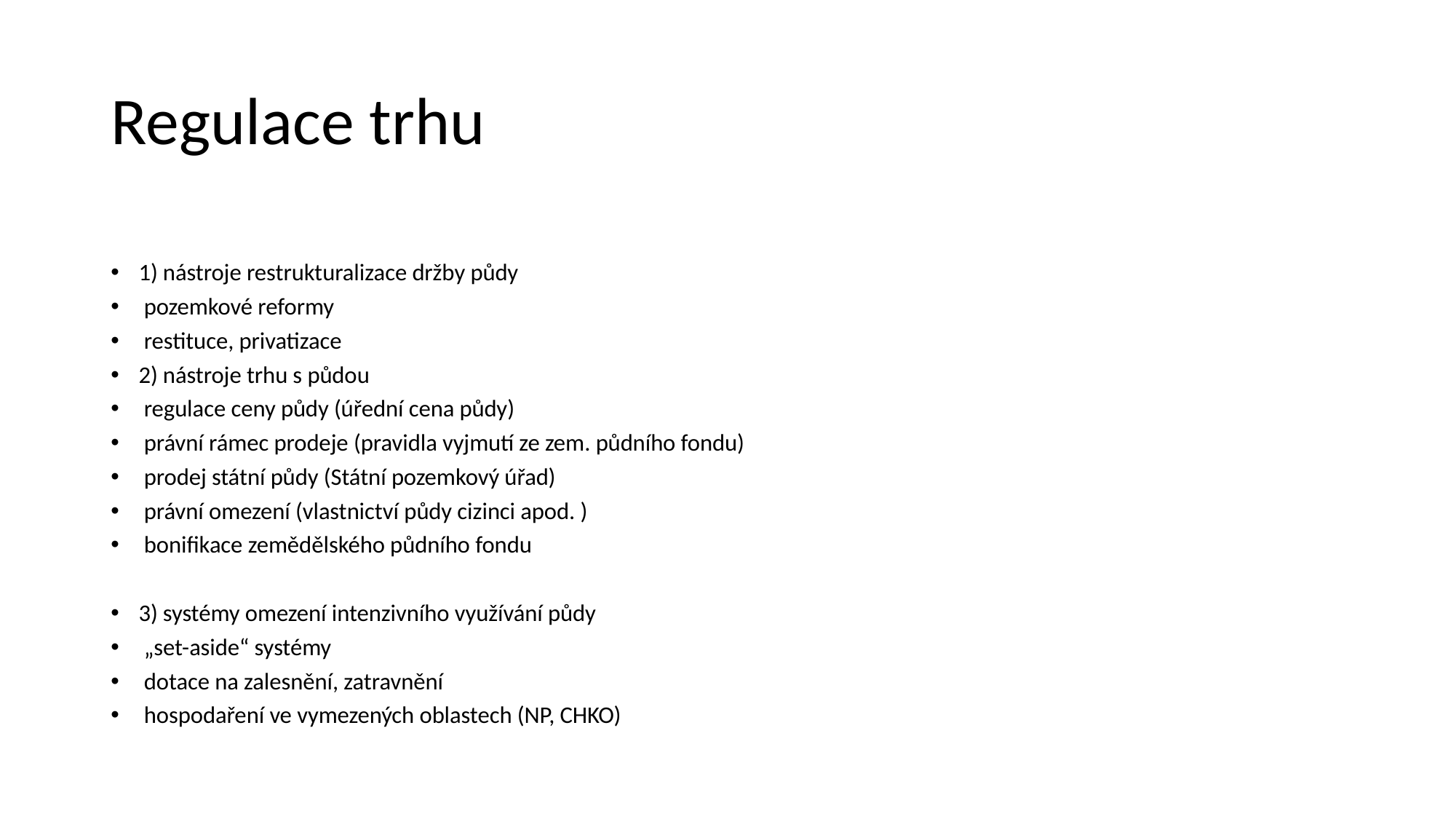

# Regulace trhu

1) nástroje restrukturalizace držby půdy
 pozemkové reformy
 restituce, privatizace
2) nástroje trhu s půdou
 regulace ceny půdy (úřední cena půdy)
 právní rámec prodeje (pravidla vyjmutí ze zem. půdního fondu)
 prodej státní půdy (Státní pozemkový úřad)
 právní omezení (vlastnictví půdy cizinci apod. )
 bonifikace zemědělského půdního fondu

3) systémy omezení intenzivního využívání půdy
 „set-aside“ systémy
 dotace na zalesnění, zatravnění
 hospodaření ve vymezených oblastech (NP, CHKO)